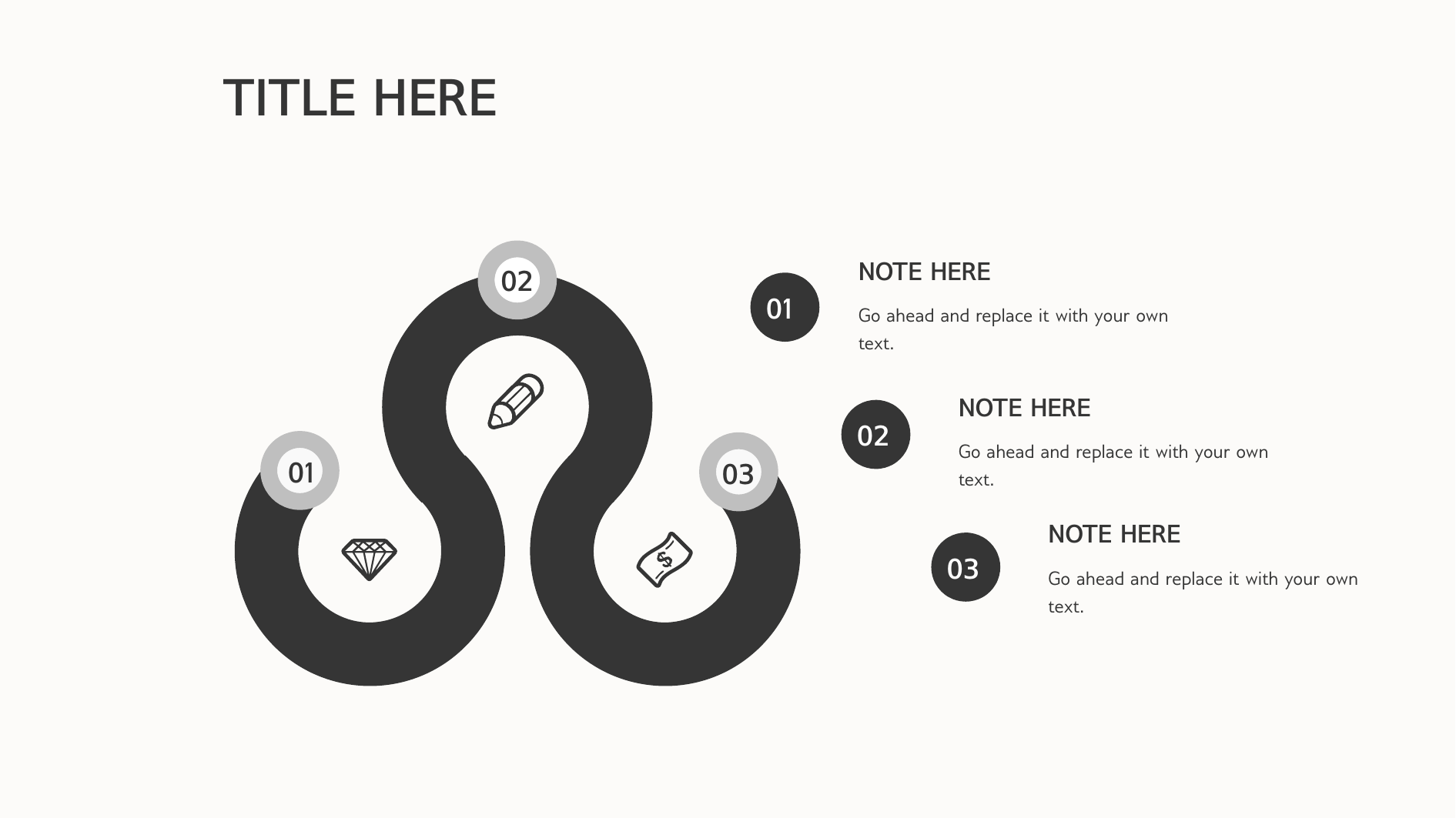

TITLE HERE

02
NOTE HERE

01
Go ahead and replace it with your own text.

NOTE HERE

02

Go ahead and replace it with your own text.

01

03
NOTE HERE

03
Go ahead and replace it with your own text.